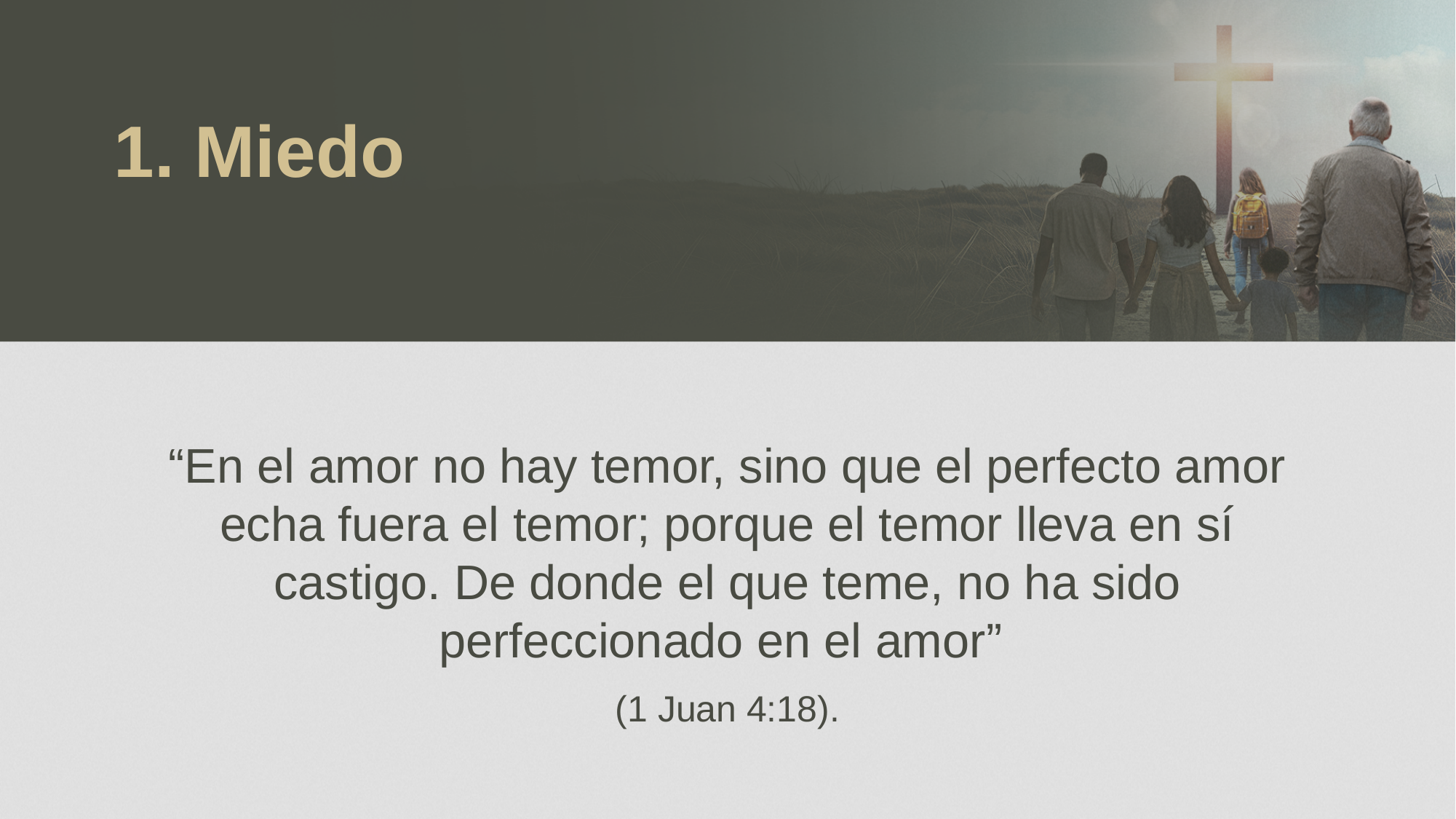

1. Miedo
“En el amor no hay temor, sino que el perfecto amor echa fuera el temor; porque el temor lleva en sí castigo. De donde el que teme, no ha sido perfeccionado en el amor”
(1 Juan 4:18).